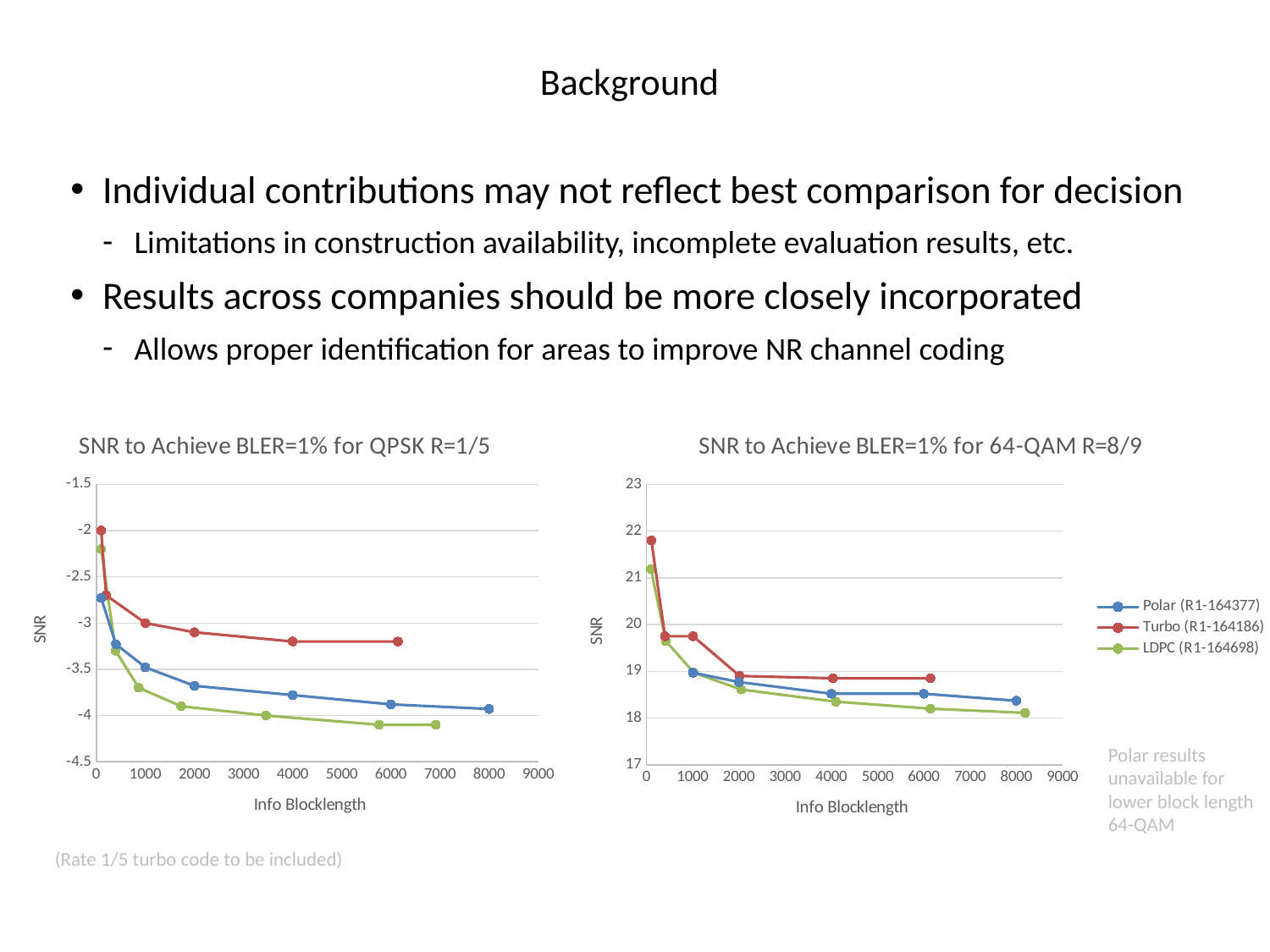

# Background
Individual contributions may not reflect best comparison for decision
Limitations in construction availability, incomplete evaluation results, etc.
Results across companies should be more closely incorporated
Allows proper identification for areas to improve NR channel coding

### Chart: SNR to Achieve BLER=1% for QPSK R=1/5

| Category |  |  |  |
|---|---|---|---|

### Chart: SNR to Achieve BLER=1% for 64-QAM R=8/9

| Category |  |  |  |
|---|---|---|---|
Polar results unavailable for lower block length 64-QAM
(Rate 1/5 turbo code to be included)